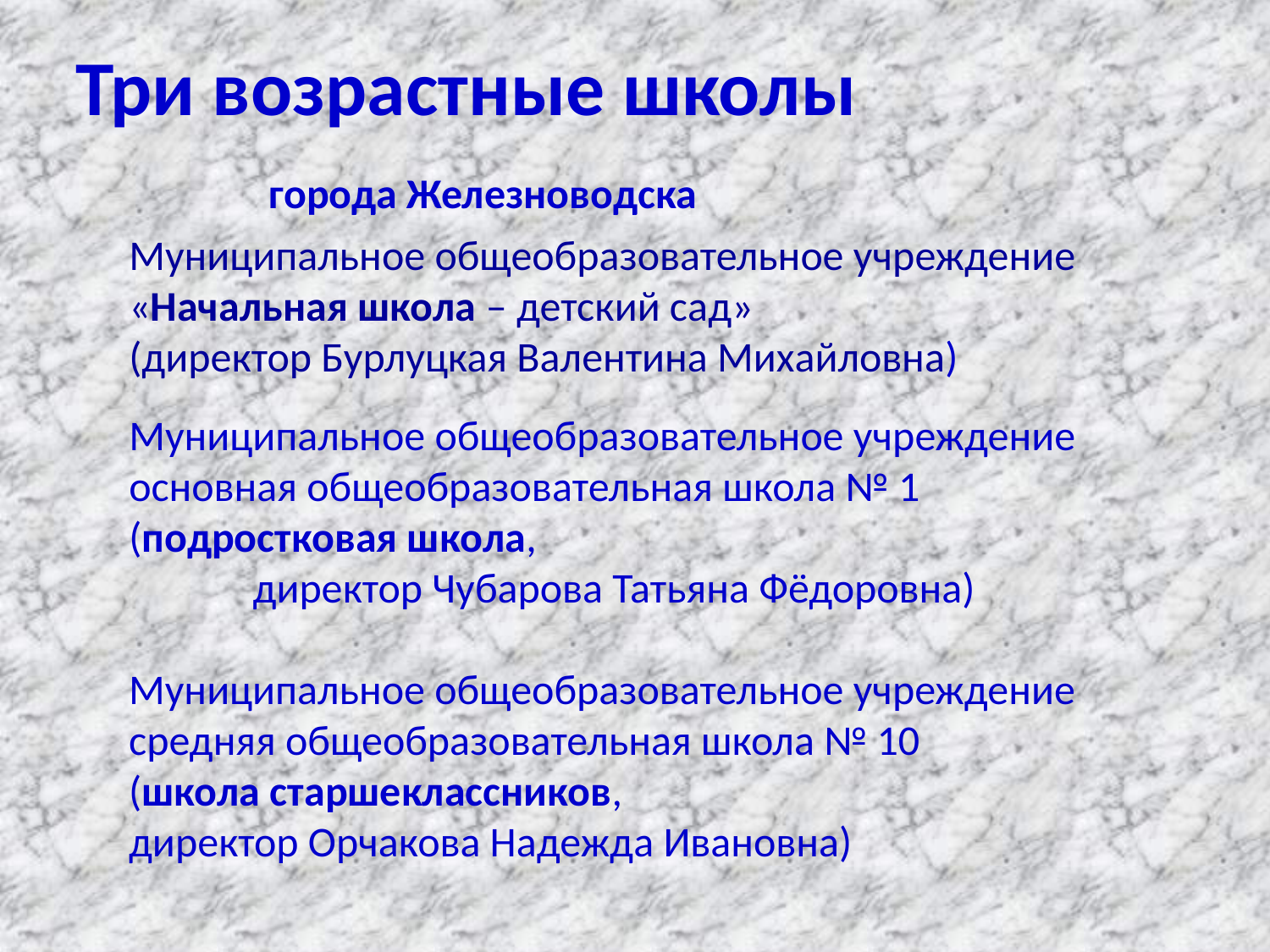

Три возрастные школы                                города Железноводска
Муниципальное общеобразовательное учреждение «Начальная школа – детский сад»                                      (директор Бурлуцкая Валентина Михайловна)
Муниципальное общеобразовательное учреждение основная общеобразовательная школа № 1 (подростковая школа,                                                                              директор Чубарова Татьяна Фёдоровна)
Муниципальное общеобразовательное учреждение средняя общеобразовательная школа № 10                         (школа старшеклассников,                                               директор Орчакова Надежда Ивановна)